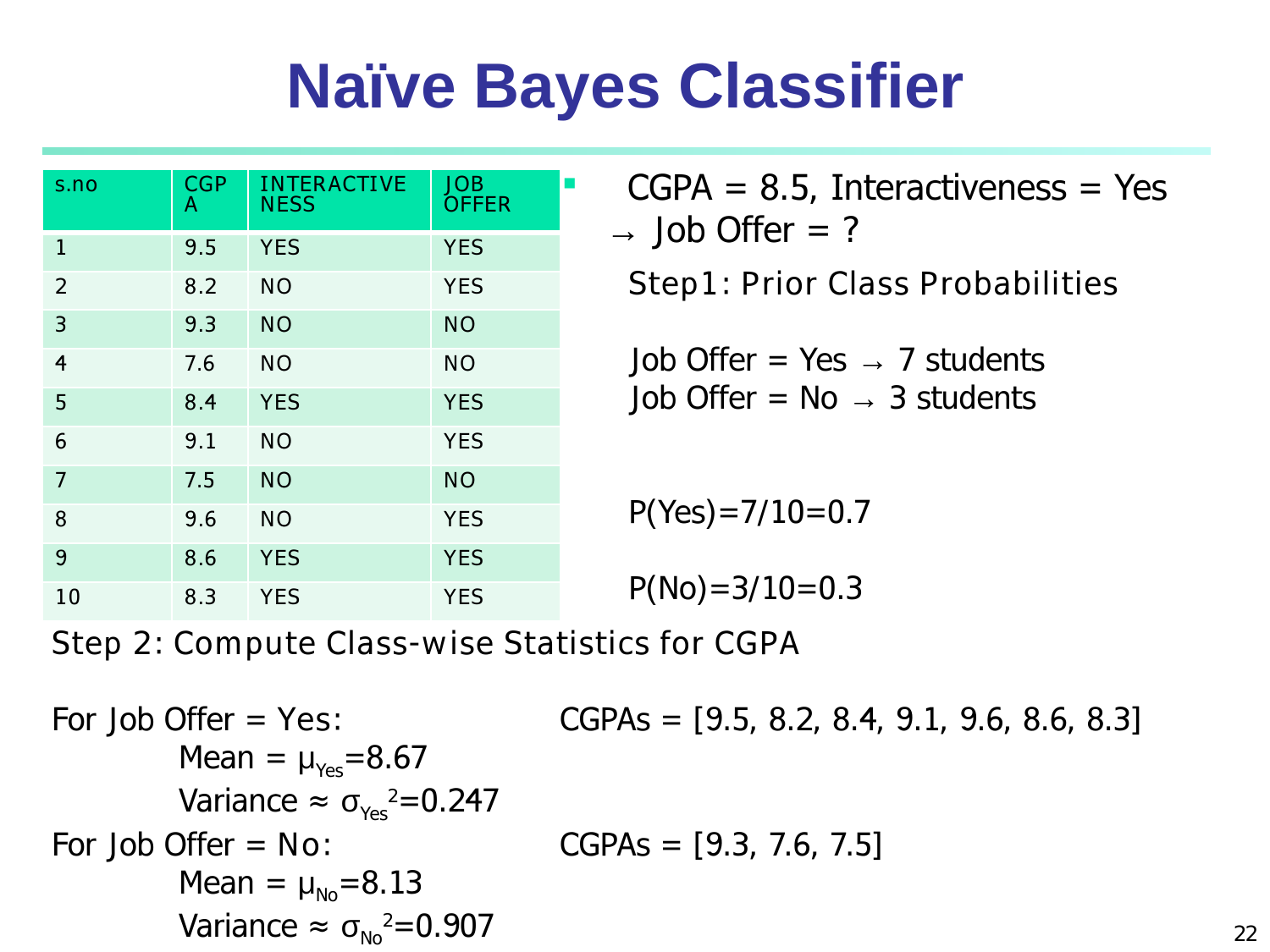

# Naïve Bayes Classifier
   CGPA = 8.5, Interactiveness = Yes       → Job Offer = ?
| s.no | CGPA | INTERACTIVENESS | JOB OFFER |
| --- | --- | --- | --- |
| 1 | 9.5 | YES | YES |
| 2 | 8.2 | NO | YES |
| 3 | 9.3 | NO | NO |
| 4 | 7.6 | NO | NO |
| 5 | 8.4 | YES | YES |
| 6 | 9.1 | NO | YES |
| 7 | 7.5 | NO | NO |
| 8 | 9.6 | NO | YES |
| 9 | 8.6 | YES | YES |
| 10 | 8.3 | YES | YES |
Step1: Prior Class Probabilities

Job Offer = Yes → 7 students
Job Offer = No → 3 students

P(Yes)=7/10=0.7

P(No)=3/10=0.3

Step 2: Compute Class-wise Statistics for CGPA

For Job Offer = Yes:  		CGPAs = [9.5, 8.2, 8.4, 9.1, 9.6, 8.6, 8.3]
	Mean = μYes=8.67
	Variance ≈ σYes2=0.247
For Job Offer = No:		CGPAs = [9.3, 7.6, 7.5]
	Mean = μNo=8.13
	Variance ≈ σNo2=0.907

22